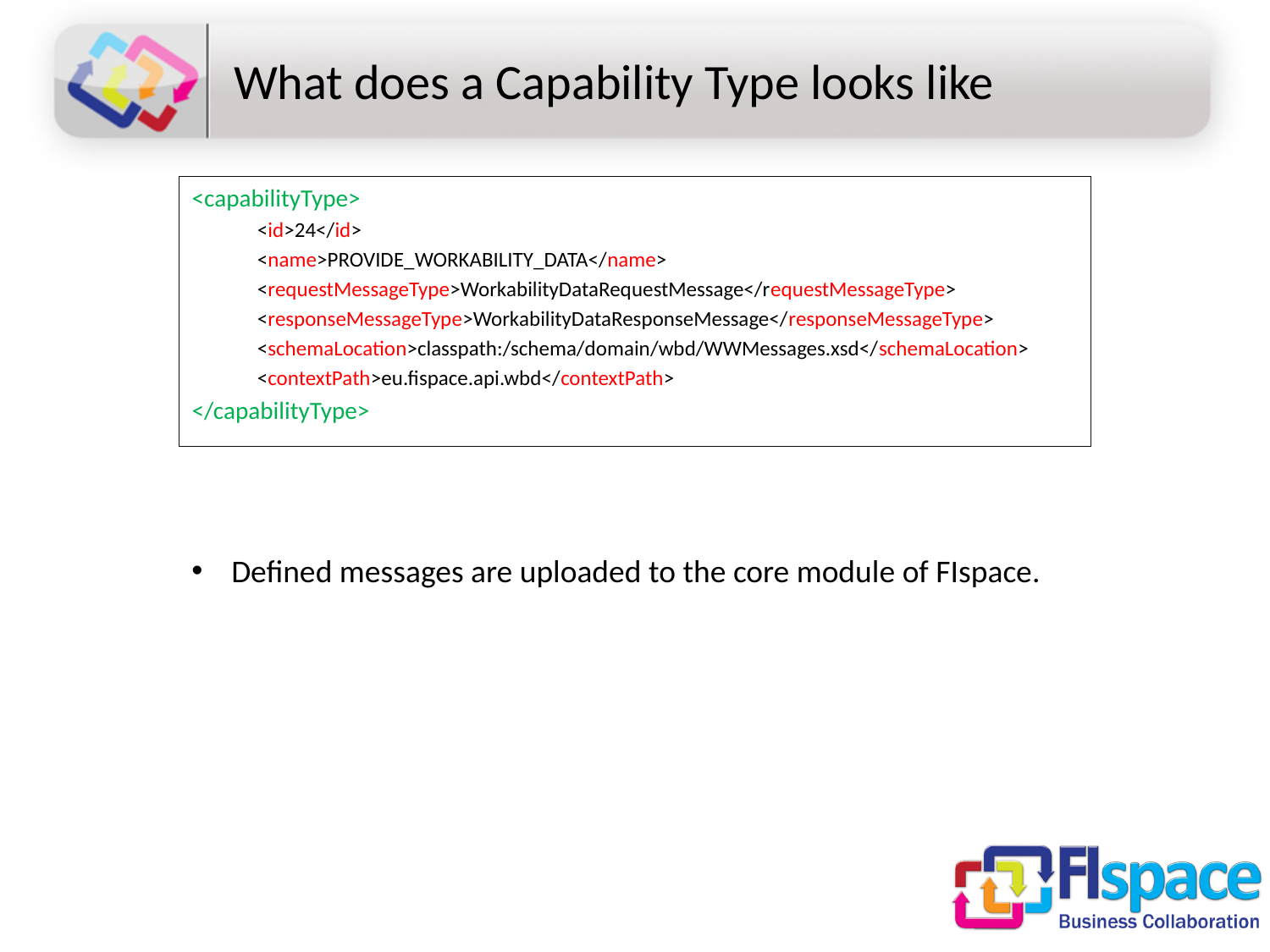

# What does a Capability Type looks like
<capabilityType>
  <id>24</id>
  <name>PROVIDE_WORKABILITY_DATA</name>
  <requestMessageType>WorkabilityDataRequestMessage</requestMessageType>
  <responseMessageType>WorkabilityDataResponseMessage</responseMessageType>
  <schemaLocation>classpath:/schema/domain/wbd/WWMessages.xsd</schemaLocation>
  <contextPath>eu.fispace.api.wbd</contextPath>
</capabilityType>
Defined messages are uploaded to the core module of FIspace.